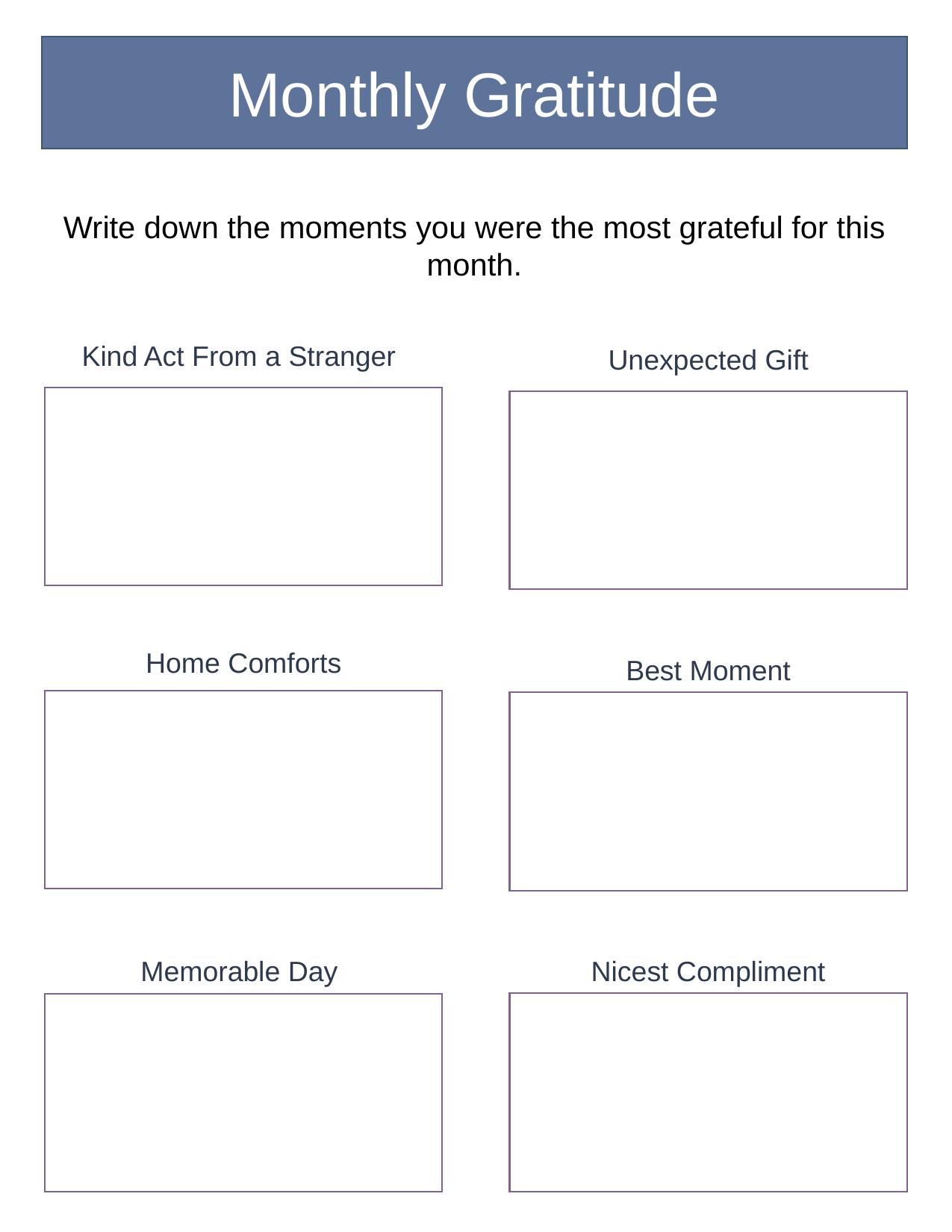

Monthly Gratitude
Write down the moments you were the most grateful for this month.
Kind Act From a Stranger
Unexpected Gift

Home Comforts
Best Moment

Memorable Day
Nicest Compliment